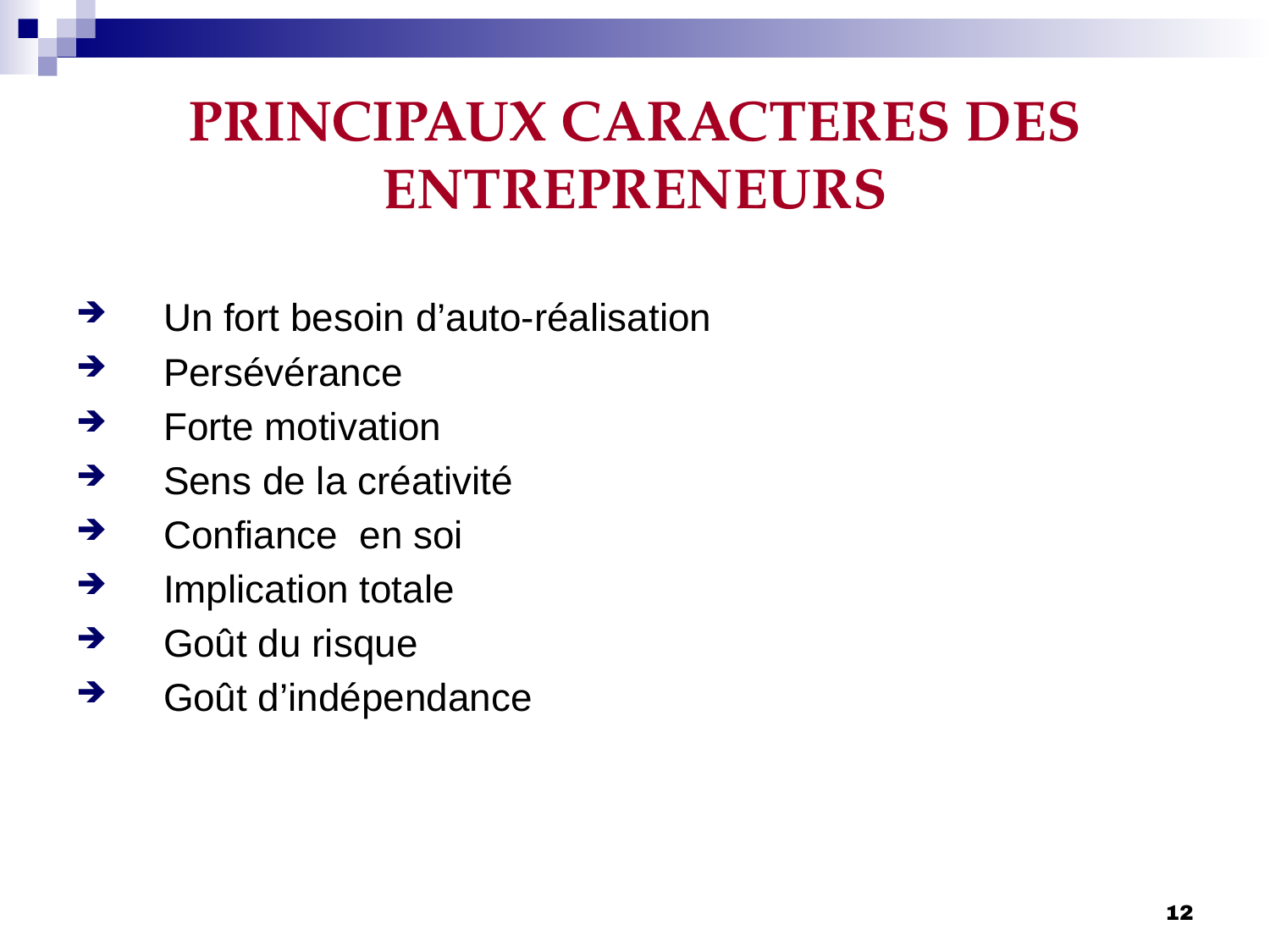

# PRINCIPAUX CARACTERES DES ENTREPRENEURS
Un fort besoin d’auto-réalisation
Persévérance
Forte motivation
Sens de la créativité
Confiance  en soi
Implication totale
Goût du risque
Goût d’indépendance
12